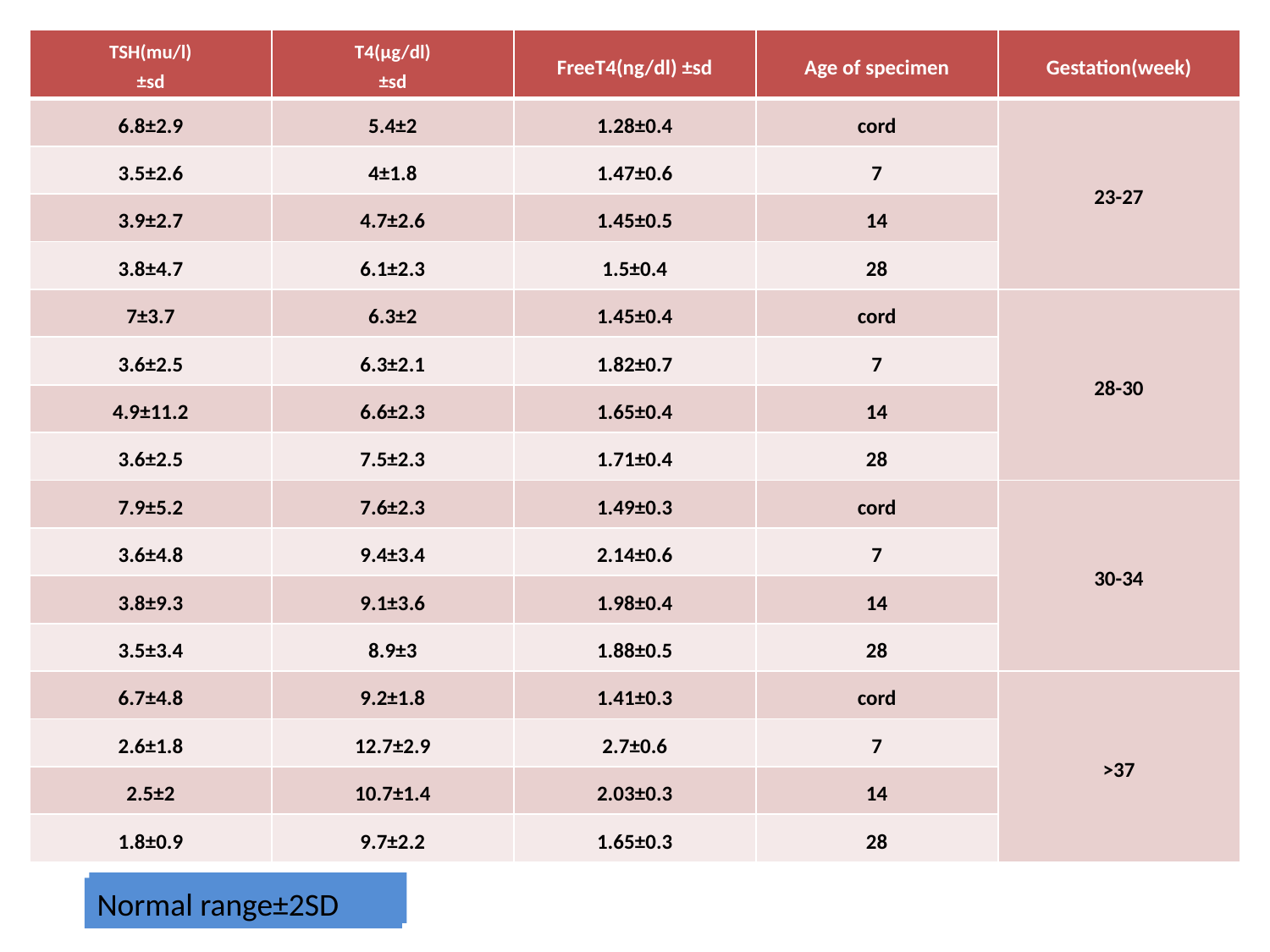

#
| TSH(mu/l) ±sd | T4(µg/dl) ±sd | FreeT4(ng/dl) ±sd | Age of specimen | Gestation(week) |
| --- | --- | --- | --- | --- |
| 6.8±2.9 | 5.4±2 | 1.28±0.4 | cord | 23-27 |
| 3.5±2.6 | 4±1.8 | 1.47±0.6 | 7 |  |
| 3.9±2.7 | 4.7±2.6 | 1.45±0.5 | 14 |  |
| 3.8±4.7 | 6.1±2.3 | 1.5±0.4 | 28 |  |
| 7±3.7 | 6.3±2 | 1.45±0.4 | cord | 28-30 |
| 3.6±2.5 | 6.3±2.1 | 1.82±0.7 | 7 |  |
| 4.9±11.2 | 6.6±2.3 | 1.65±0.4 | 14 |  |
| 3.6±2.5 | 7.5±2.3 | 1.71±0.4 | 28 |  |
| 7.9±5.2 | 7.6±2.3 | 1.49±0.3 | cord | 30-34 |
| 3.6±4.8 | 9.4±3.4 | 2.14±0.6 | 7 |  |
| 3.8±9.3 | 9.1±3.6 | 1.98±0.4 | 14 |  |
| 3.5±3.4 | 8.9±3 | 1.88±0.5 | 28 |  |
| 6.7±4.8 | 9.2±1.8 | 1.41±0.3 | cord | >37 |
| 2.6±1.8 | 12.7±2.9 | 2.7±0.6 | 7 |  |
| 2.5±2 | 10.7±1.4 | 2.03±0.3 | 14 |  |
| 1.8±0.9 | 9.7±2.2 | 1.65±0.3 | 28 |  |
Normal range±2SD
Normal range±2SD